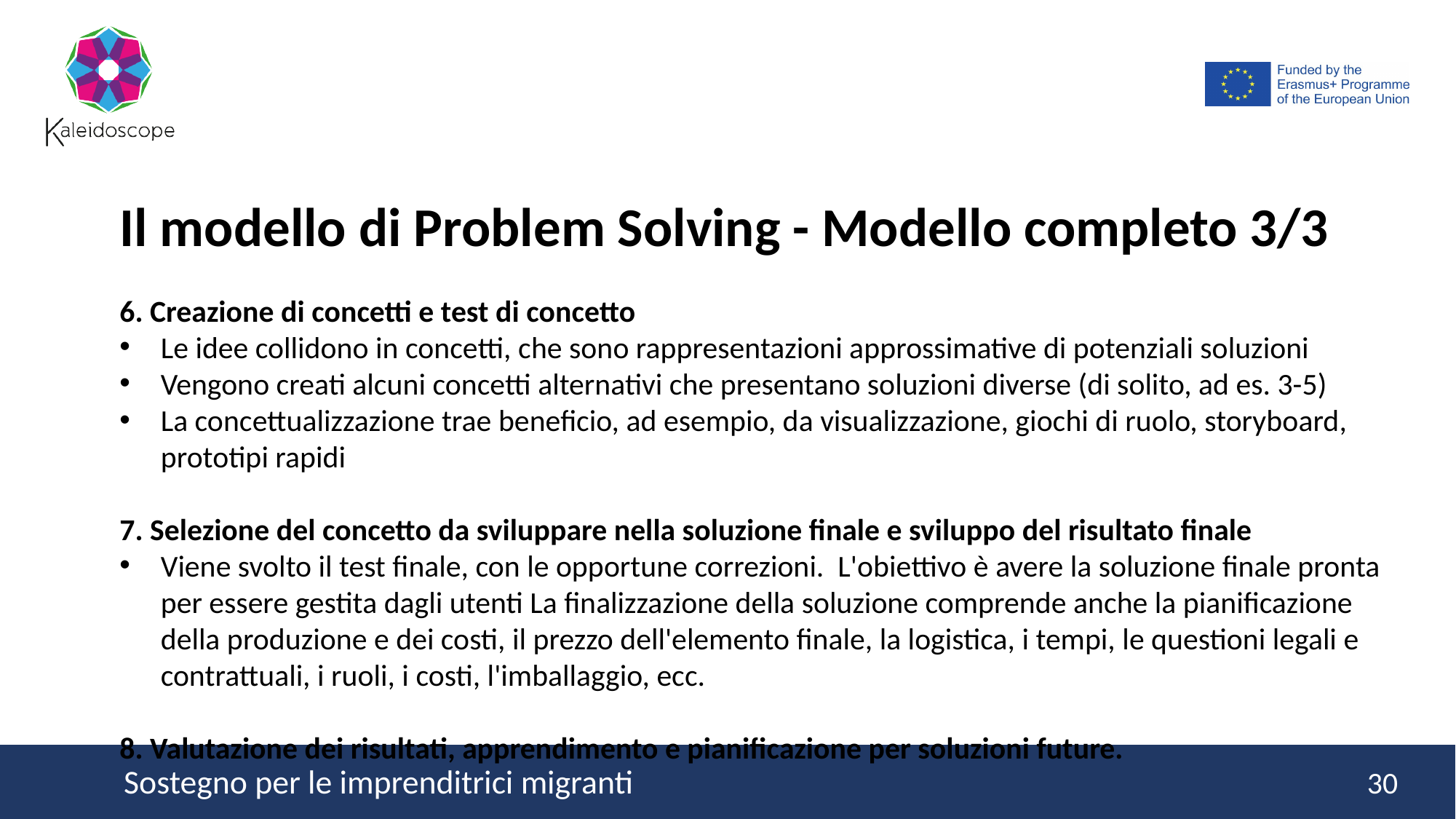

Il modello di Problem Solving - Modello completo 3/3
6. Creazione di concetti e test di concetto
Le idee collidono in concetti, che sono rappresentazioni approssimative di potenziali soluzioni
Vengono creati alcuni concetti alternativi che presentano soluzioni diverse (di solito, ad es. 3-5)
La concettualizzazione trae beneficio, ad esempio, da visualizzazione, giochi di ruolo, storyboard, prototipi rapidi

7. Selezione del concetto da sviluppare nella soluzione finale e sviluppo del risultato finale
Viene svolto il test finale, con le opportune correzioni.  L'obiettivo è avere la soluzione finale pronta per essere gestita dagli utenti La finalizzazione della soluzione comprende anche la pianificazione della produzione e dei costi, il prezzo dell'elemento finale, la logistica, i tempi, le questioni legali e contrattuali, i ruoli, i costi, l'imballaggio, ecc.

8. Valutazione dei risultati, apprendimento e pianificazione per soluzioni future.
30